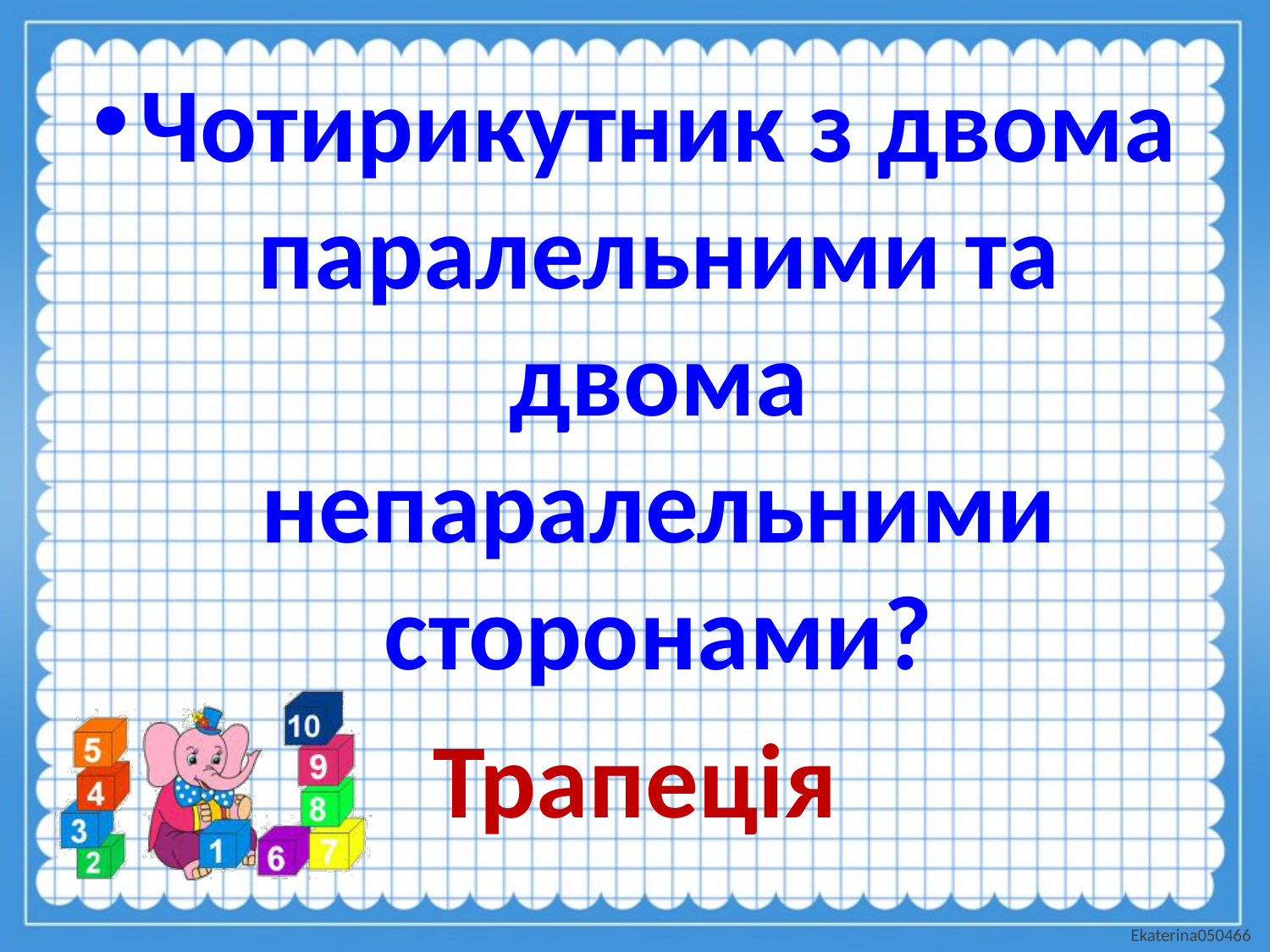

#
Чотирикутник з двома паралельними та двома непаралельними сторонами?
Трапеція